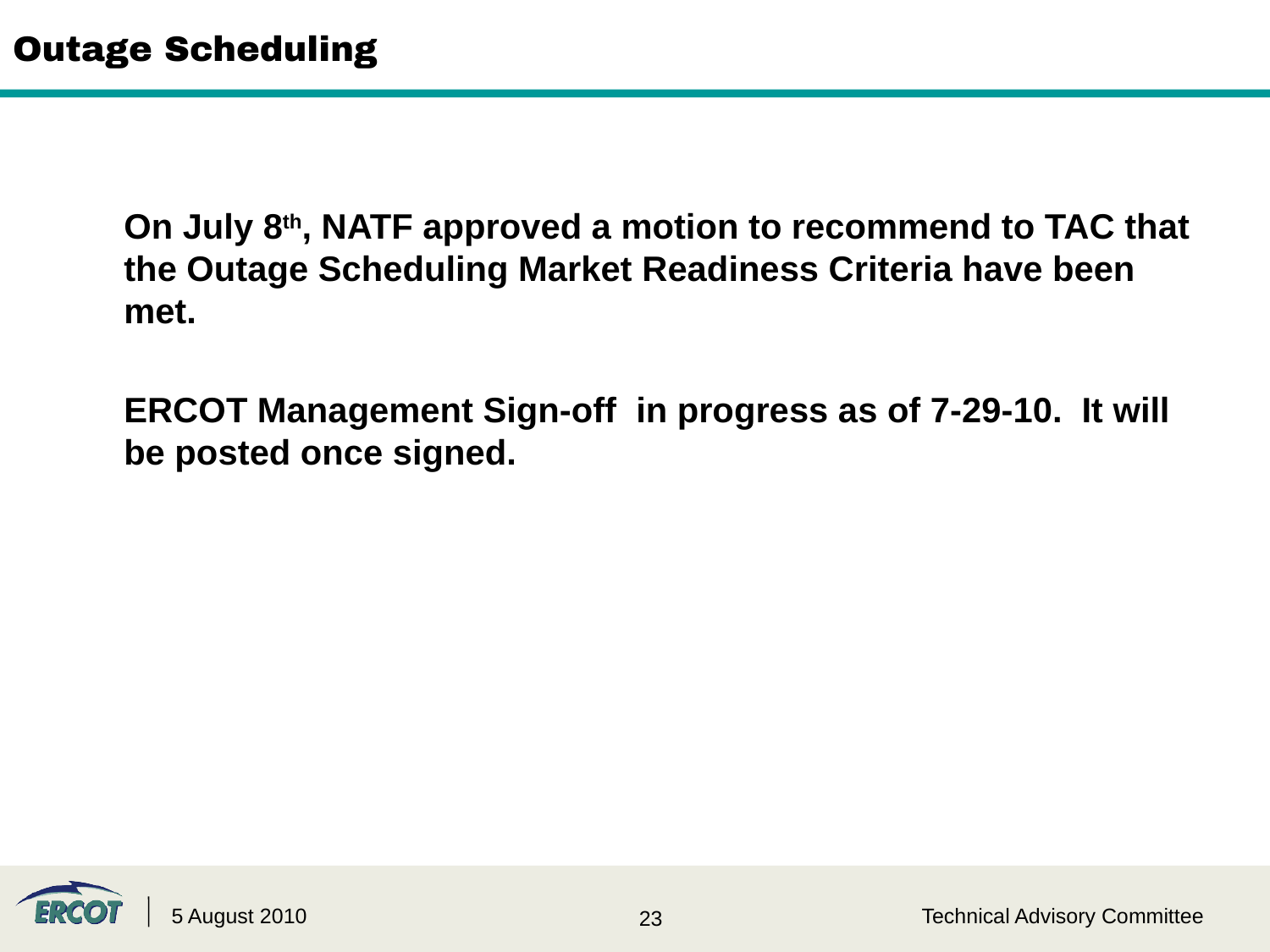

# Outage Scheduling

	On July 8th, NATF approved a motion to recommend to TAC that the Outage Scheduling Market Readiness Criteria have been met.

	ERCOT Management Sign-off  in progress as of 7-29-10.  It will be posted once signed.

5 August 2010
Technical Advisory Committee